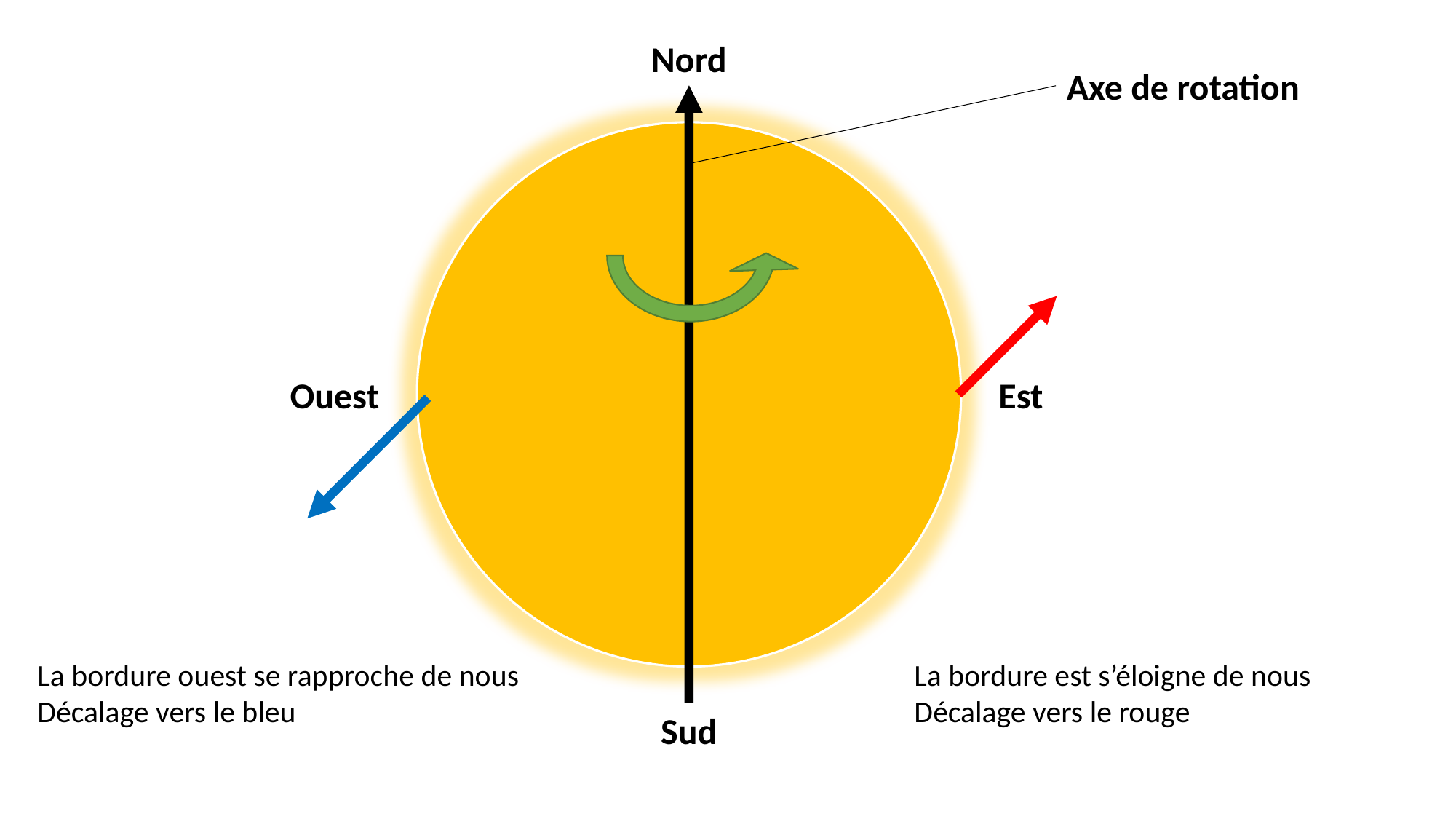

Nord
Axe de rotation

Est
Ouest
La bordure ouest se rapproche de nous
Décalage vers le bleu
La bordure est s’éloigne de nous
Décalage vers le rouge
Sud